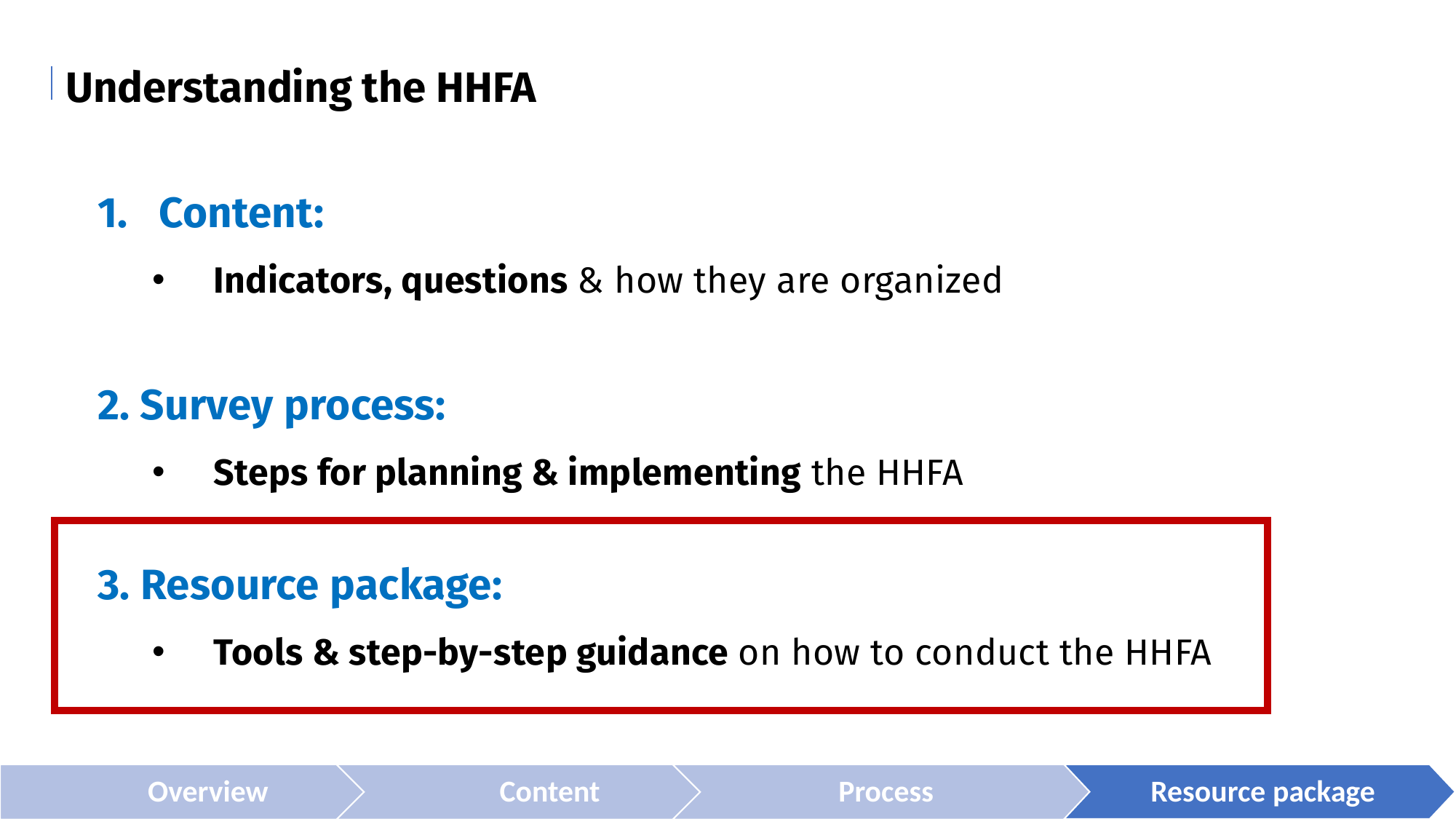

Understanding the HHFA

Content:
Indicators, questions & how they are organized
2. Survey process:
Steps for planning & implementing the HHFA

3. Resource package:
Tools & step-by-step guidance on how to conduct the HHFA

Overview
Content
Process
Resource package